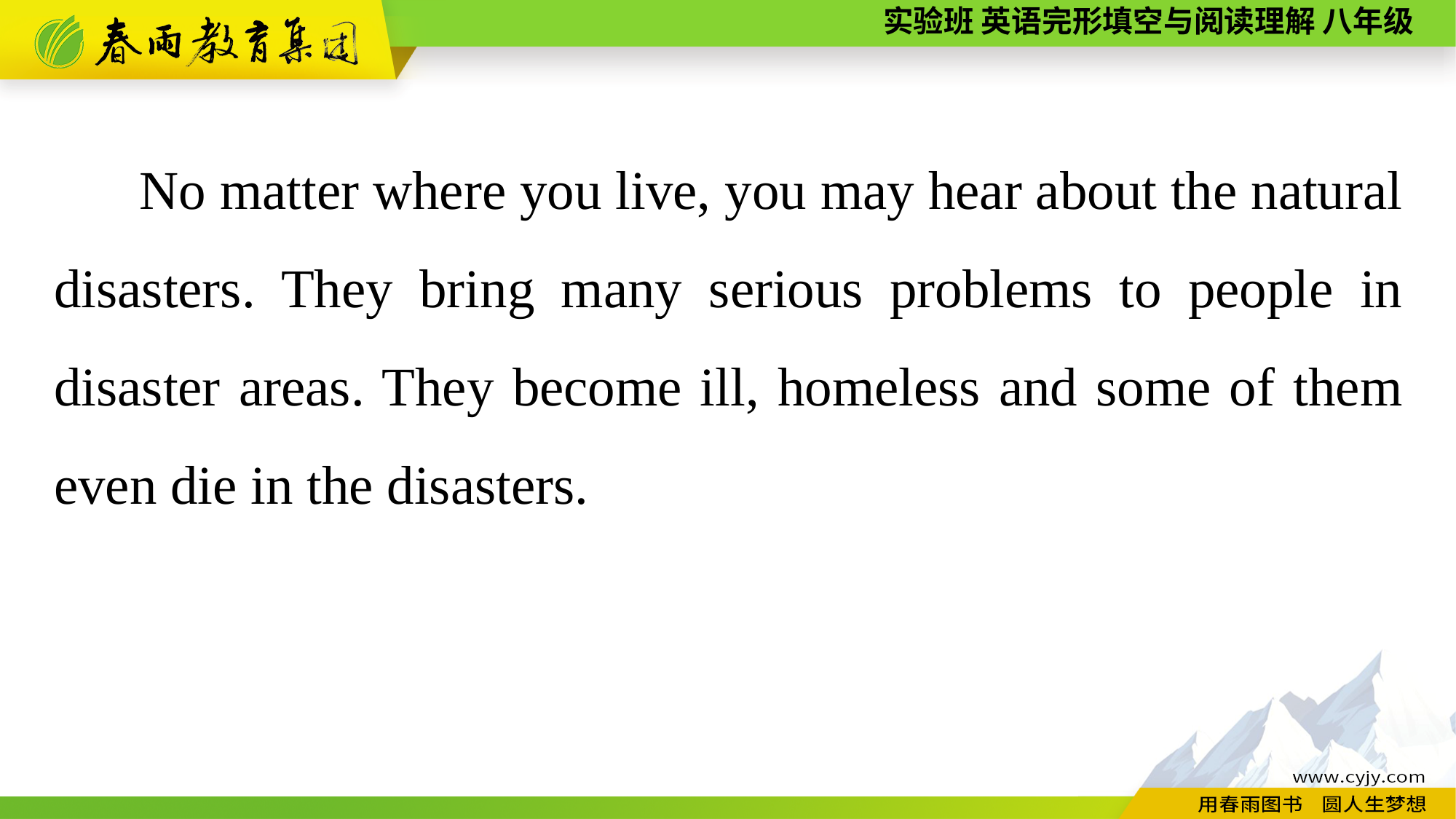

No matter where you live, you may hear about the natural disasters. They bring many serious problems to people in disaster areas. They become ill, homeless and some of them even die in the disasters.